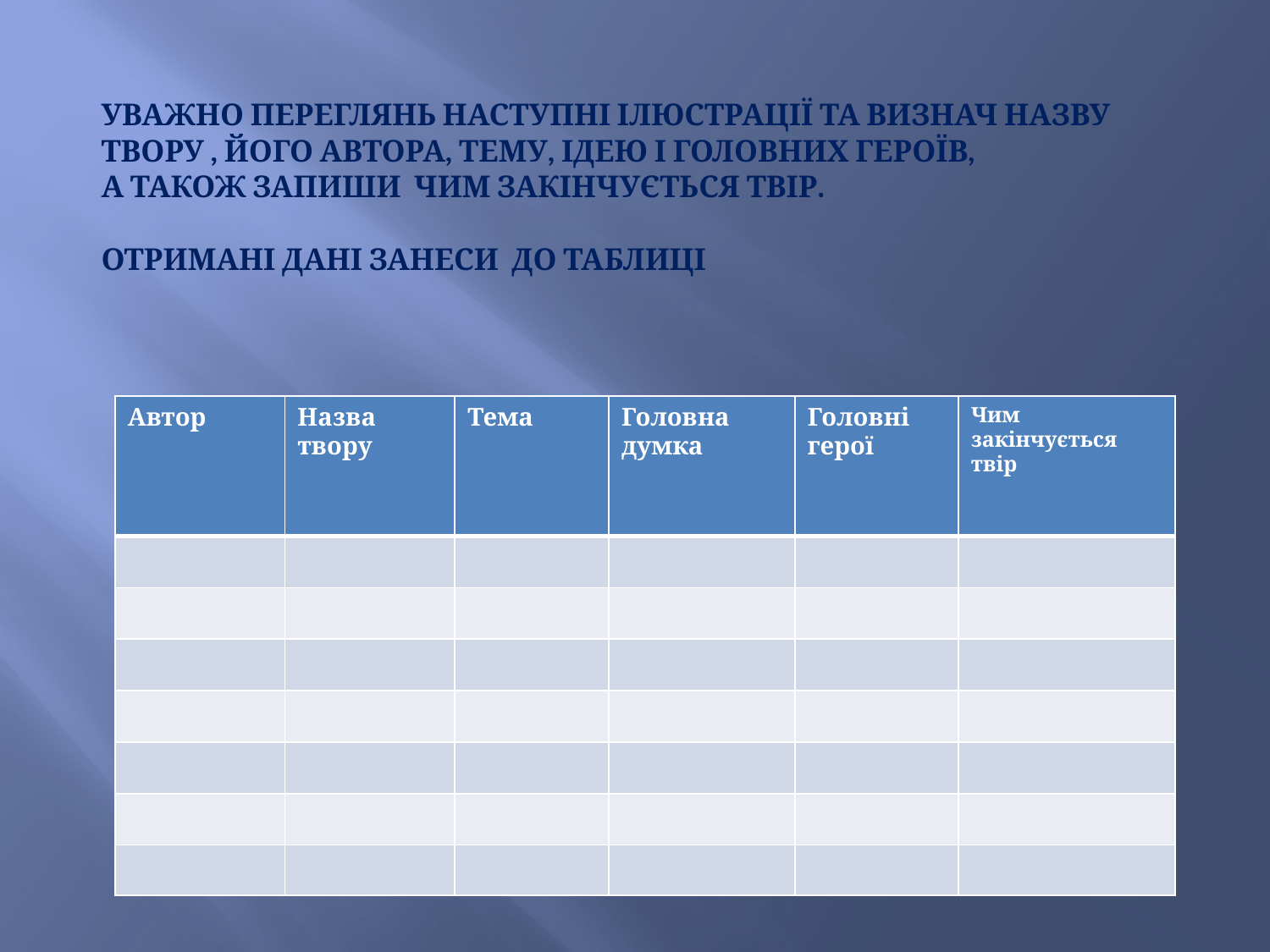

# Уважно переглянь наступні ілюстрації та визнач назву твору , його автора, тему, ідею і головних героїв, а також запиши  чим закінчується твір. Отримані дані занеси  до таблиці
| Автор | Назва твору | Тема | Головна думка | Головні герої | Чим закінчується твір |
| --- | --- | --- | --- | --- | --- |
|  |  |  |  |  |  |
|  |  |  |  |  |  |
|  |  |  |  |  |  |
|  |  |  |  |  |  |
|  |  |  |  |  |  |
|  |  |  |  |  |  |
|  |  |  |  |  |  |